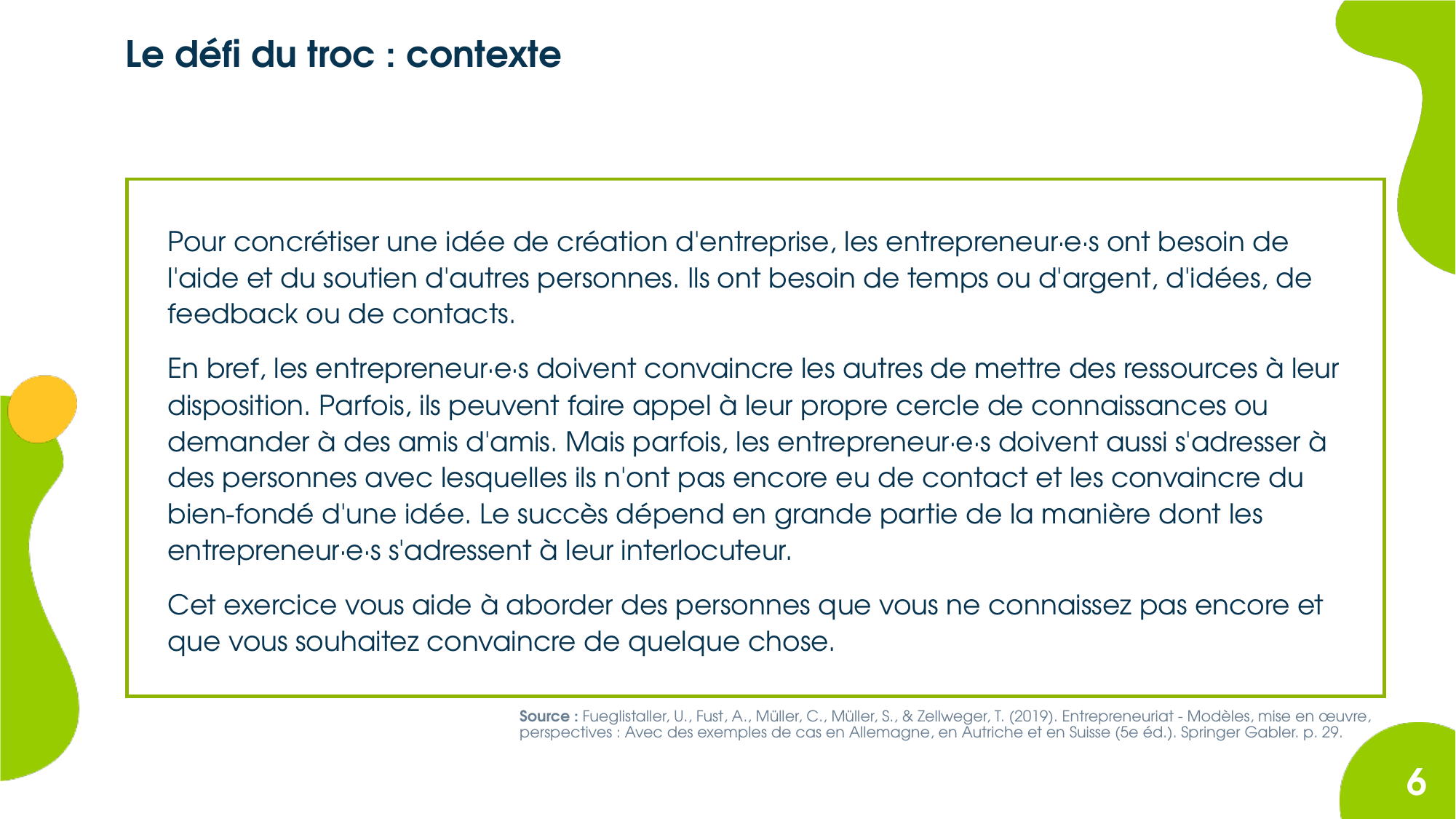

Le défi du troc : contexte

Pour concrétiser une idée de création d'entreprise, les entrepreneur·e·s ont besoin de l'aide et du soutien d'autres personnes. Ils ont besoin de temps ou d'argent, d'idées, de feedback ou de contacts.
En bref, les entrepreneur·e·s doivent convaincre les autres de mettre des ressources à leur disposition. Parfois, ils peuvent faire appel à leur propre cercle de connaissances ou demander à des amis d'amis. Mais parfois, les entrepreneur·e·s doivent aussi s'adresser à des personnes avec lesquelles ils n'ont pas encore eu de contact et les convaincre du bien-fondé d'une idée. Le succès dépend en grande partie de la manière dont les entrepreneur·e·s s'adressent à leur interlocuteur.
Cet exercice vous aide à aborder des personnes que vous ne connaissez pas encore et que vous souhaitez convaincre de quelque chose.
Source : Fueglistaller, U., Fust, A., Müller, C., Müller, S., & Zellweger, T. (2019). Entrepreneuriat - Modèles, mise en œuvre, perspectives : Avec des exemples de cas en Allemagne, en Autriche et en Suisse (5e éd.). Springer Gabler. p. 29.
6